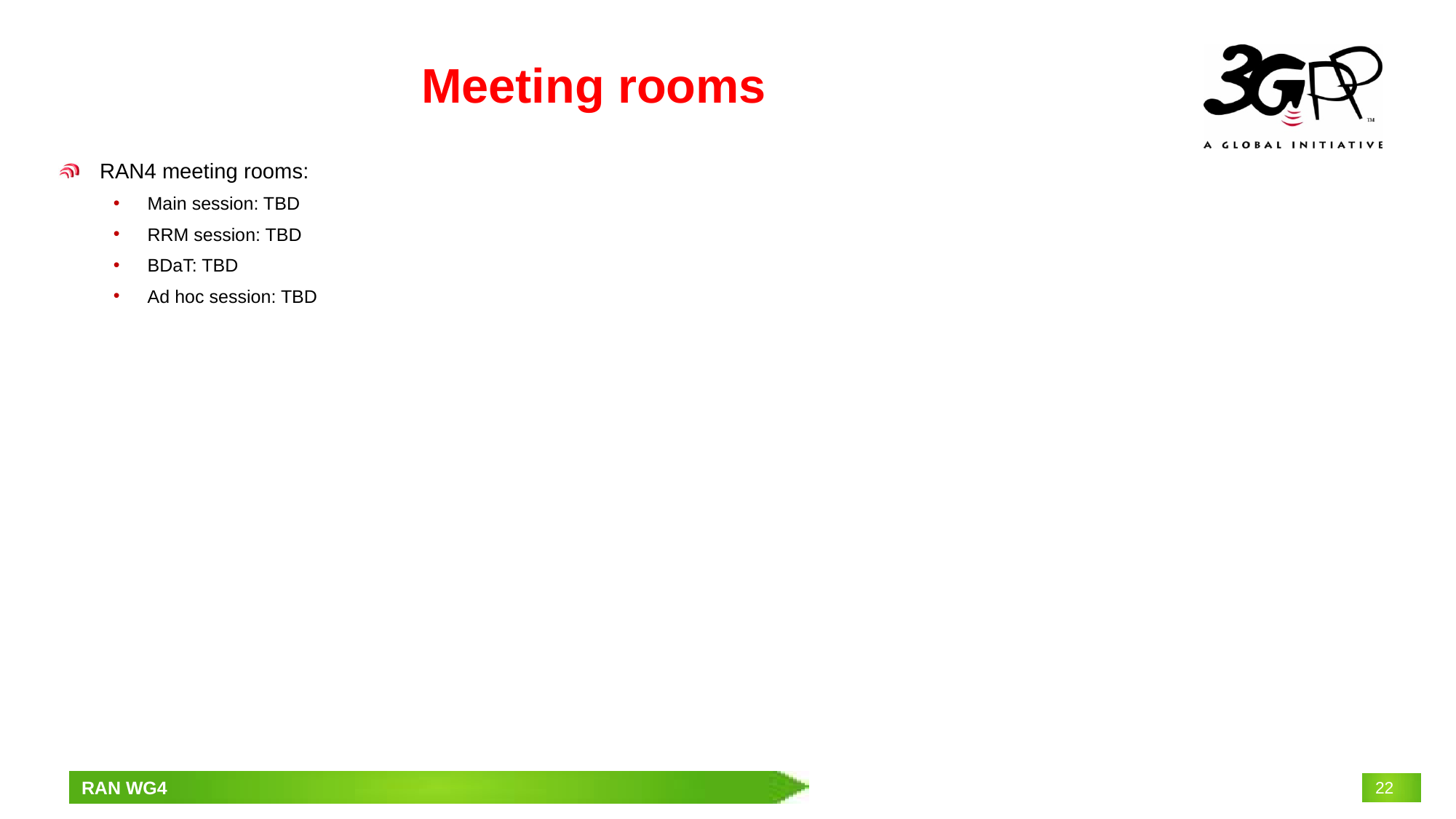

# Meeting rooms
RAN4 meeting rooms:
Main session: TBD
RRM session: TBD
BDaT: TBD
Ad hoc session: TBD